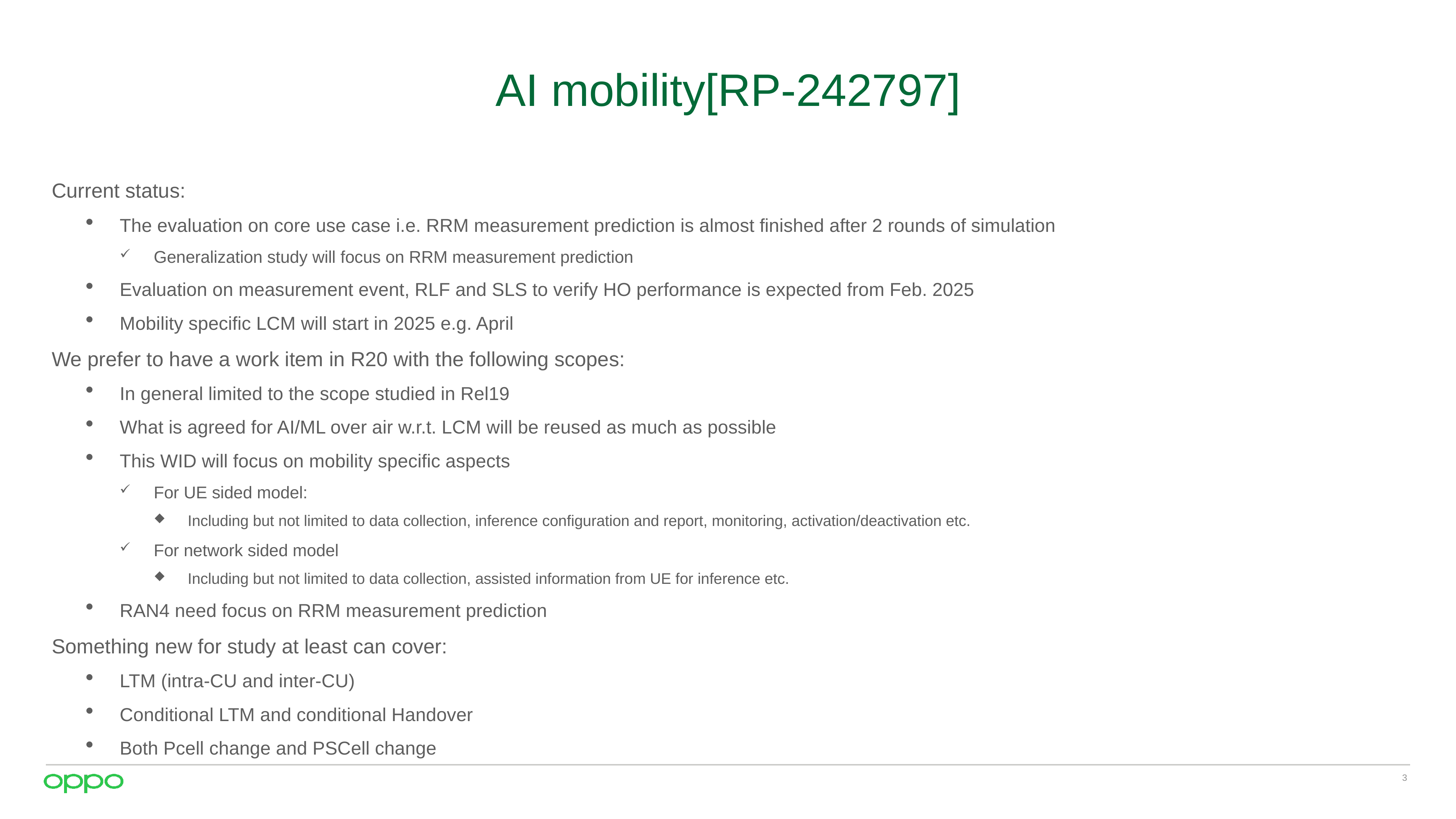

# AI mobility[RP-242797]
Current status:
The evaluation on core use case i.e. RRM measurement prediction is almost finished after 2 rounds of simulation
Generalization study will focus on RRM measurement prediction
Evaluation on measurement event, RLF and SLS to verify HO performance is expected from Feb. 2025
Mobility specific LCM will start in 2025 e.g. April
We prefer to have a work item in R20 with the following scopes:
In general limited to the scope studied in Rel19
What is agreed for AI/ML over air w.r.t. LCM will be reused as much as possible
This WID will focus on mobility specific aspects
For UE sided model:
Including but not limited to data collection, inference configuration and report, monitoring, activation/deactivation etc.
For network sided model
Including but not limited to data collection, assisted information from UE for inference etc.
RAN4 need focus on RRM measurement prediction
Something new for study at least can cover:
LTM (intra-CU and inter-CU)
Conditional LTM and conditional Handover
Both Pcell change and PSCell change